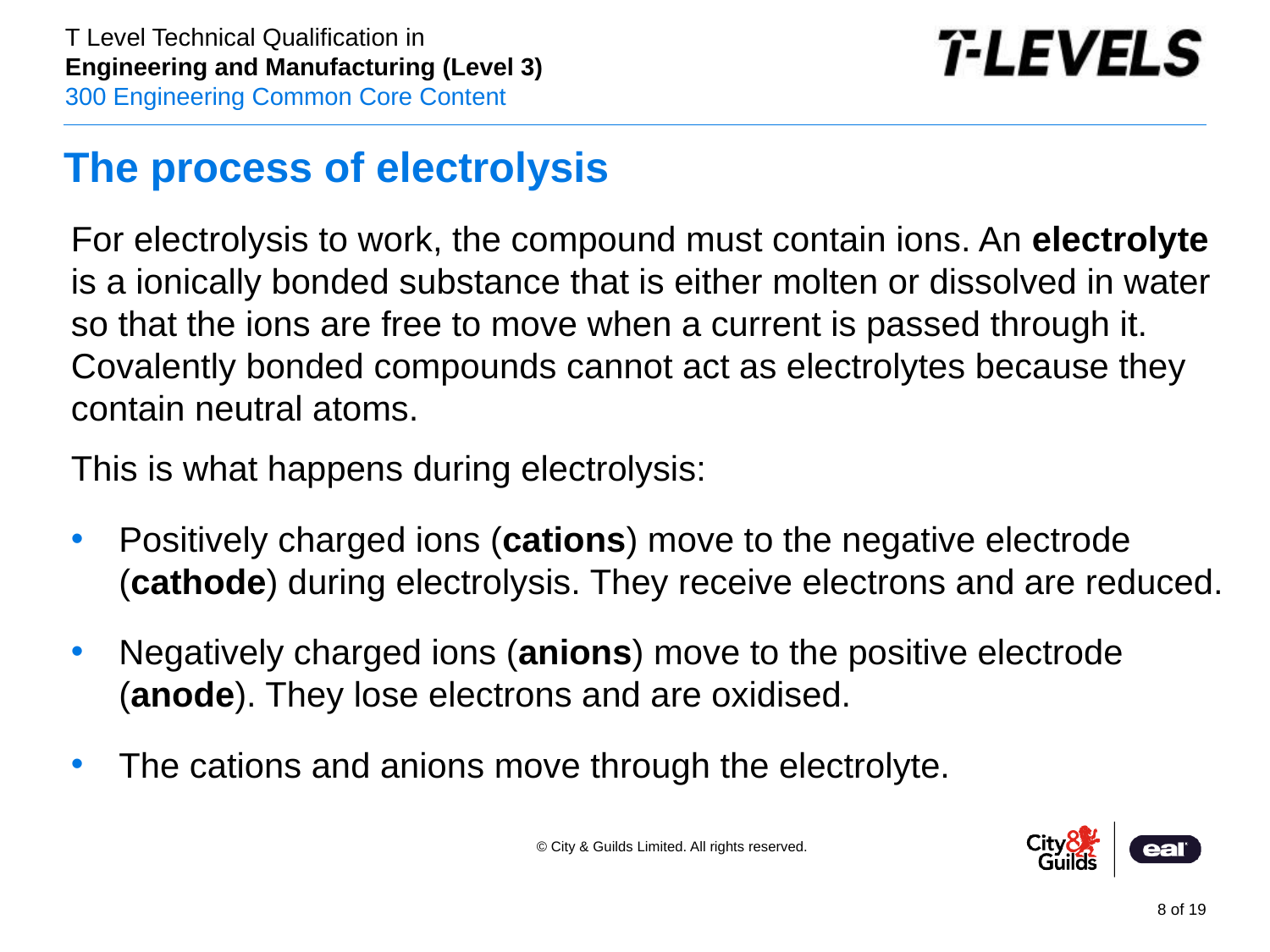

# The process of electrolysis
For electrolysis to work, the compound must contain ions. An electrolyte is a ionically bonded substance that is either molten or dissolved in water so that the ions are free to move when a current is passed through it. Covalently bonded compounds cannot act as electrolytes because they contain neutral atoms.
This is what happens during electrolysis:
Positively charged ions (cations) move to the negative electrode (cathode) during electrolysis. They receive electrons and are reduced.
Negatively charged ions (anions) move to the positive electrode (anode). They lose electrons and are oxidised.
The cations and anions move through the electrolyte.